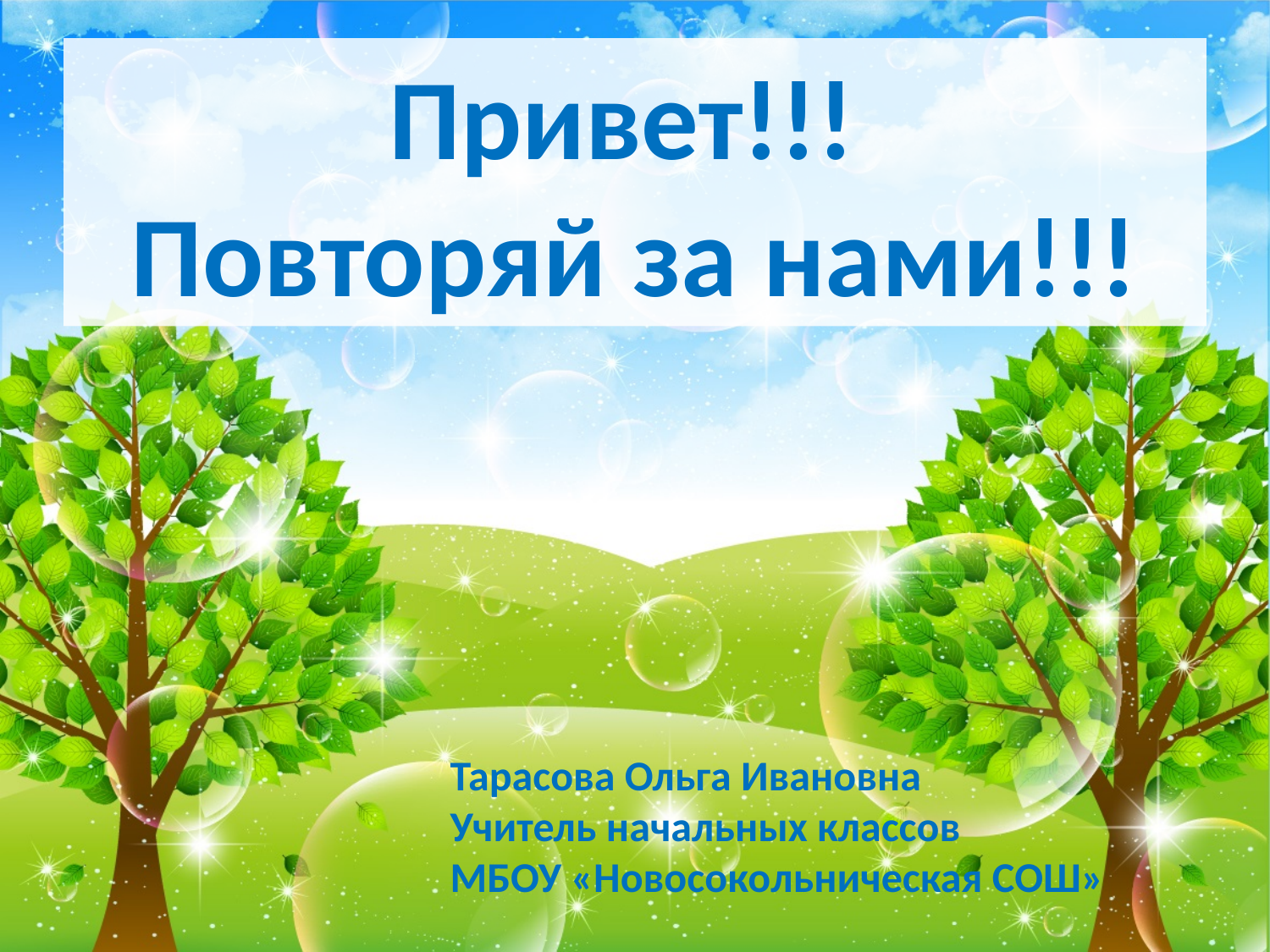

# Привет!!! Повторяй за нами!!!
Тарасова Ольга Ивановна
Учитель начальных классов
МБОУ «Новосокольническая СОШ»